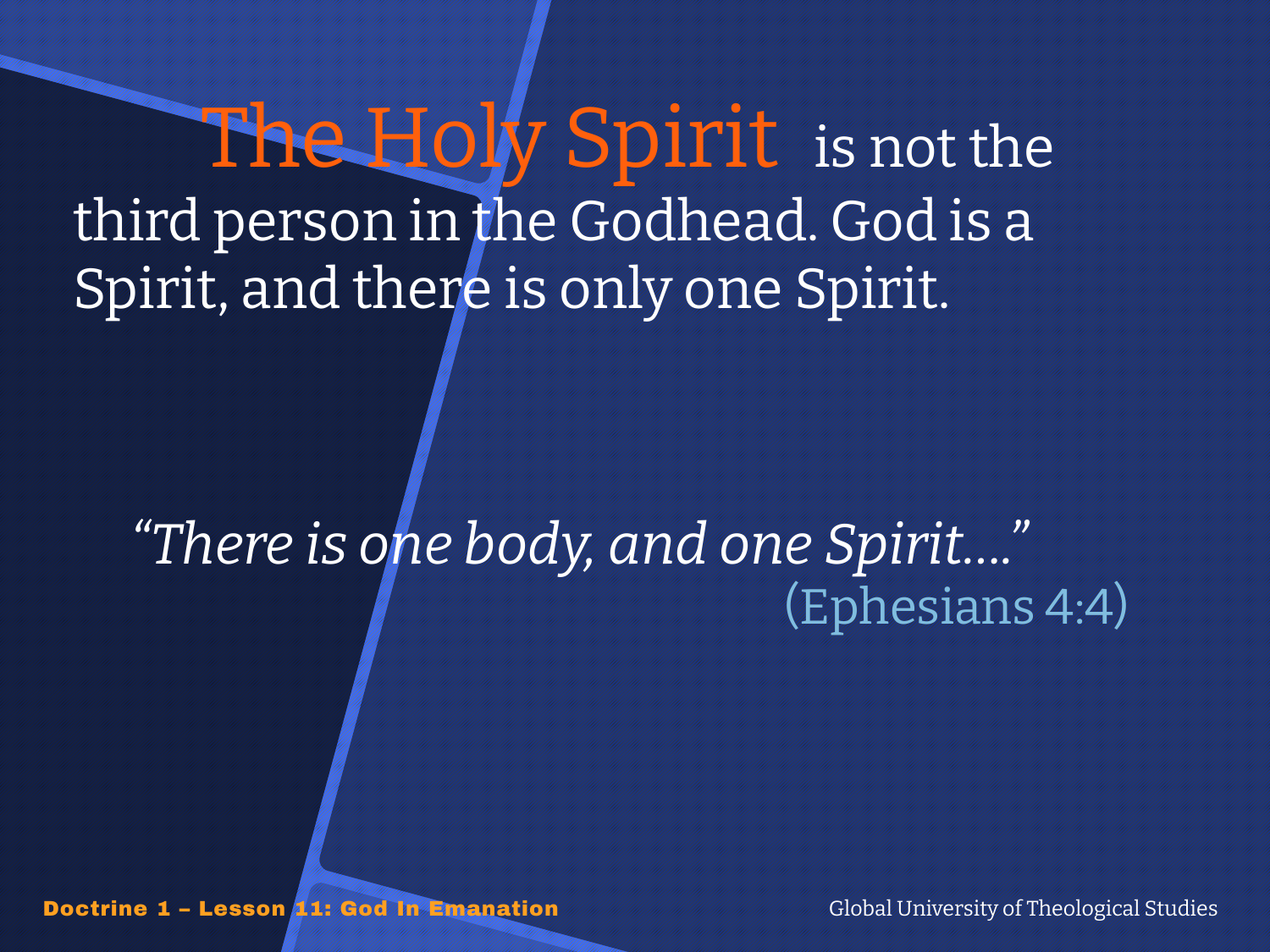

The Holy Spirit  is not the third person in the Godhead. God is a Spirit, and there is only one Spirit.
“There is one body, and one Spirit….”
(Ephesians 4:4)

Doctrine 1 – Lesson 11: God In Emanation                                  Global University of Theological Studies